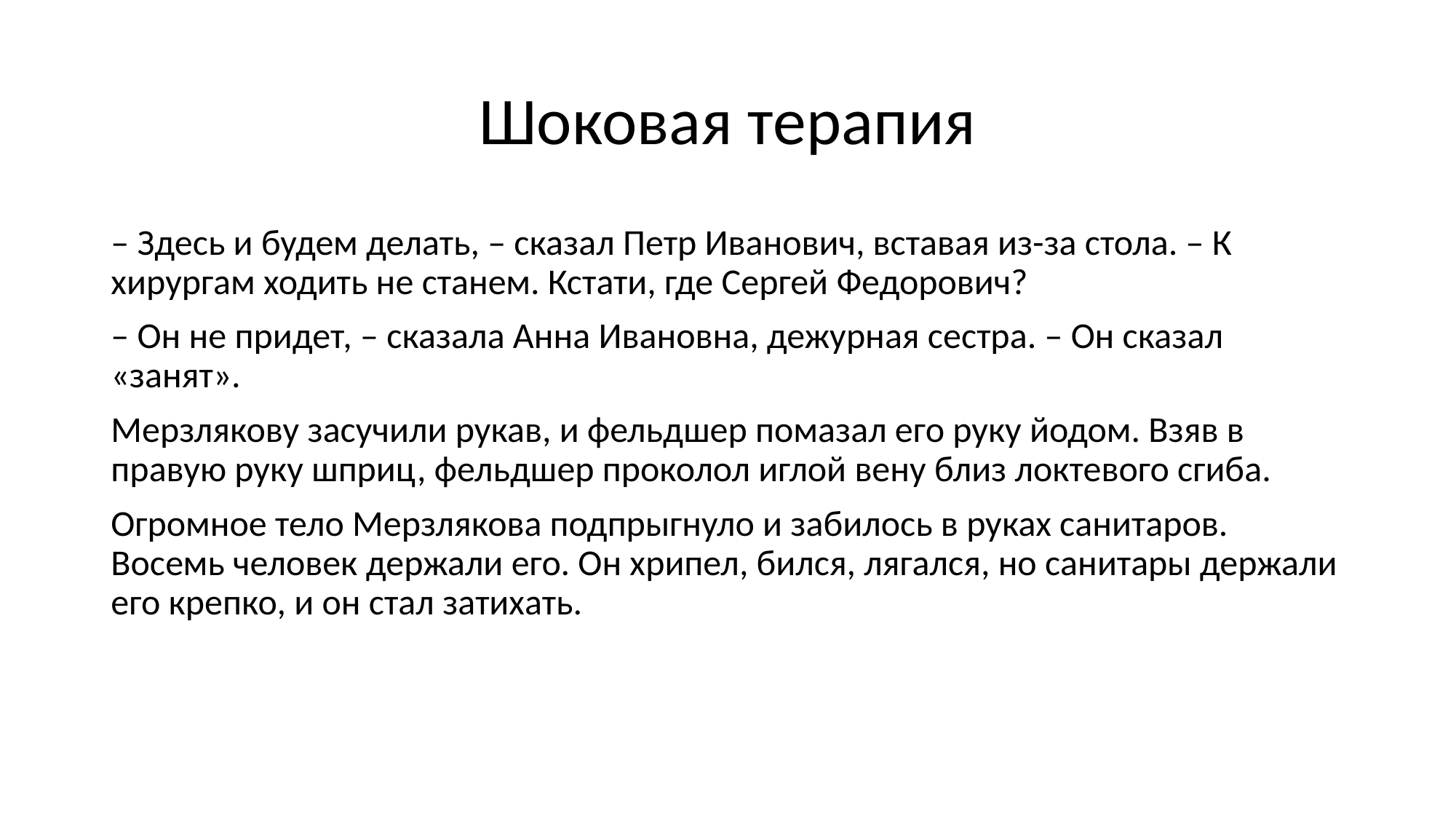

# Шоковая терапия
– Здесь и будем делать, – сказал Петр Иванович, вставая из-за стола. – К хирургам ходить не станем. Кстати, где Сергей Федорович?
– Он не придет, – сказала Анна Ивановна, дежурная сестра. – Он сказал «занят».
Мерзлякову засучили рукав, и фельдшер помазал его руку йодом. Взяв в правую руку шприц, фельдшер проколол иглой вену близ локтевого сгиба.
Огромное тело Мерзлякова подпрыгнуло и забилось в руках санитаров. Восемь человек держали его. Он хрипел, бился, лягался, но санитары держали его крепко, и он стал затихать.